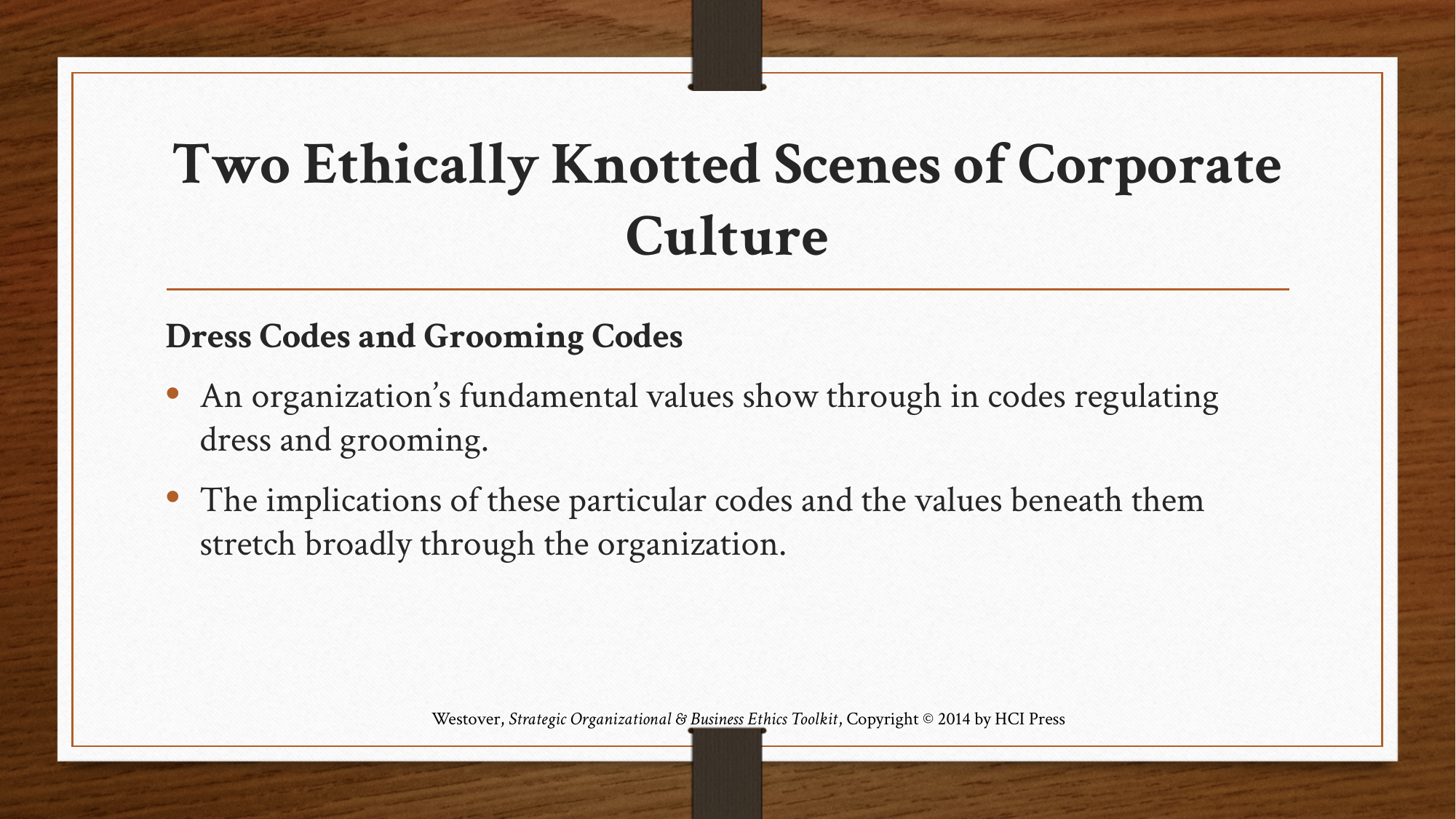

# Two Ethically Knotted Scenes of Corporate Culture
Dress Codes and Grooming Codes
An organization’s fundamental values show through in codes regulating dress and grooming.
The implications of these particular codes and the values beneath them stretch broadly through the organization.
Westover, Strategic Organizational & Business Ethics Toolkit, Copyright © 2014 by HCI Press